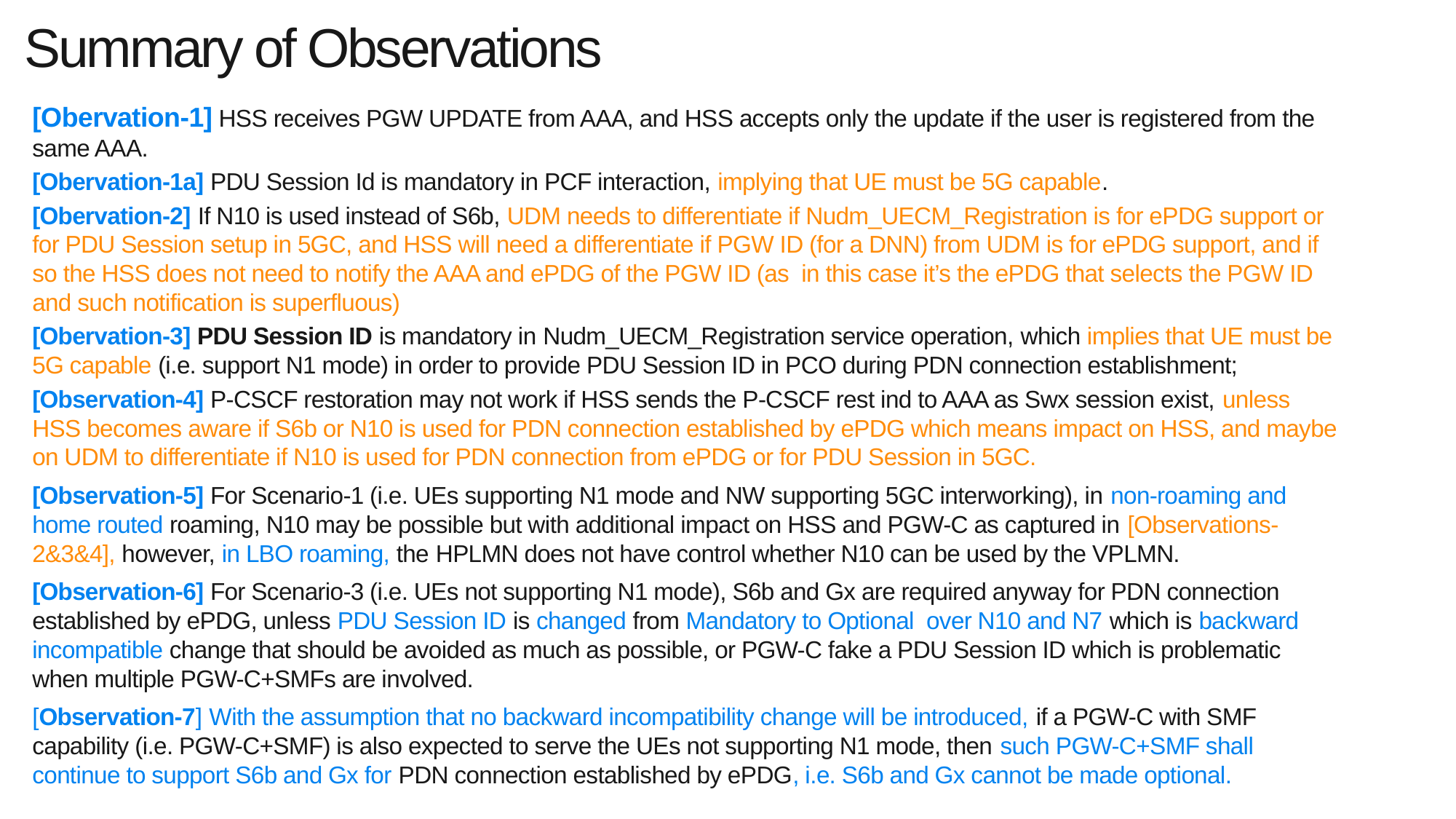

# Summary of Observations
[Obervation-1] HSS receives PGW UPDATE from AAA, and HSS accepts only the update if the user is registered from the same AAA.
[Obervation-1a] PDU Session Id is mandatory in PCF interaction, implying that UE must be 5G capable.
[Obervation-2] If N10 is used instead of S6b, UDM needs to differentiate if Nudm_UECM_Registration is for ePDG support or for PDU Session setup in 5GC, and HSS will need a differentiate if PGW ID (for a DNN) from UDM is for ePDG support, and if so the HSS does not need to notify the AAA and ePDG of the PGW ID (as  in this case it’s the ePDG that selects the PGW ID and such notification is superfluous)
[Obervation-3] PDU Session ID is mandatory in Nudm_UECM_Registration service operation, which implies that UE must be 5G capable (i.e. support N1 mode) in order to provide PDU Session ID in PCO during PDN connection establishment;
[Observation-4] P-CSCF restoration may not work if HSS sends the P-CSCF rest ind to AAA as Swx session exist, unless HSS becomes aware if S6b or N10 is used for PDN connection established by ePDG which means impact on HSS, and maybe on UDM to differentiate if N10 is used for PDN connection from ePDG or for PDU Session in 5GC.
[Observation-5] For Scenario-1 (i.e. UEs supporting N1 mode and NW supporting 5GC interworking), in non-roaming and home routed roaming, N10 may be possible but with additional impact on HSS and PGW-C as captured in [Observations-2&3&4], however, in LBO roaming, the HPLMN does not have control whether N10 can be used by the VPLMN.
[Observation-6] For Scenario-3 (i.e. UEs not supporting N1 mode), S6b and Gx are required anyway for PDN connection established by ePDG, unless PDU Session ID is changed from Mandatory to Optional  over N10 and N7 which is backward incompatible change that should be avoided as much as possible, or PGW-C fake a PDU Session ID which is problematic when multiple PGW-C+SMFs are involved.
[Observation-7] With the assumption that no backward incompatibility change will be introduced, if a PGW-C with SMF capability (i.e. PGW-C+SMF) is also expected to serve the UEs not supporting N1 mode, then such PGW-C+SMF shall continue to support S6b and Gx for PDN connection established by ePDG, i.e. S6b and Gx cannot be made optional.